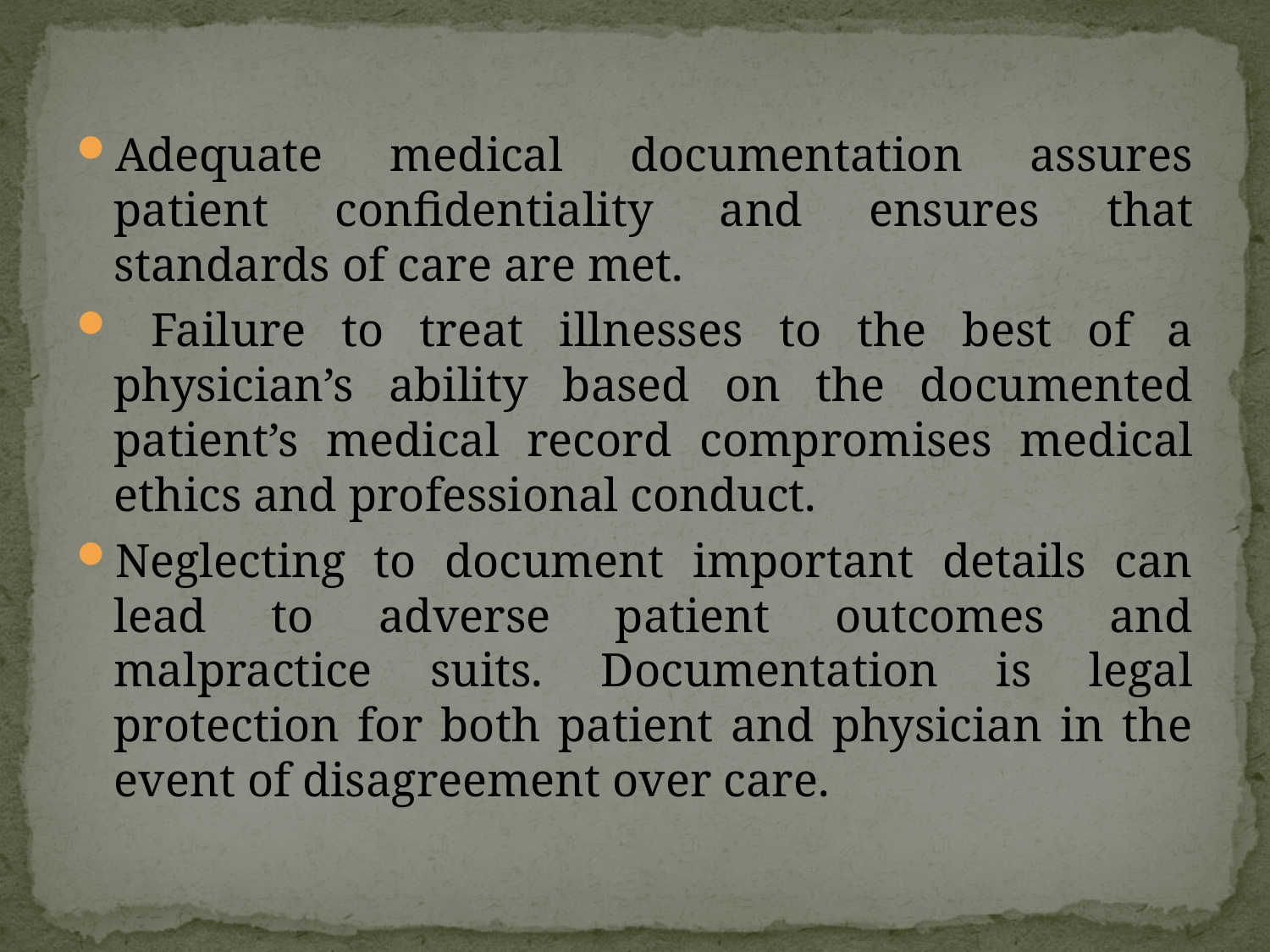

Adequate medical documentation assures patient confidentiality and ensures that standards of care are met.
 Failure to treat illnesses to the best of a physician’s ability based on the documented patient’s medical record compromises medical ethics and professional conduct.
Neglecting to document important details can lead to adverse patient outcomes and malpractice suits. Documentation is legal protection for both patient and physician in the event of disagreement over care.